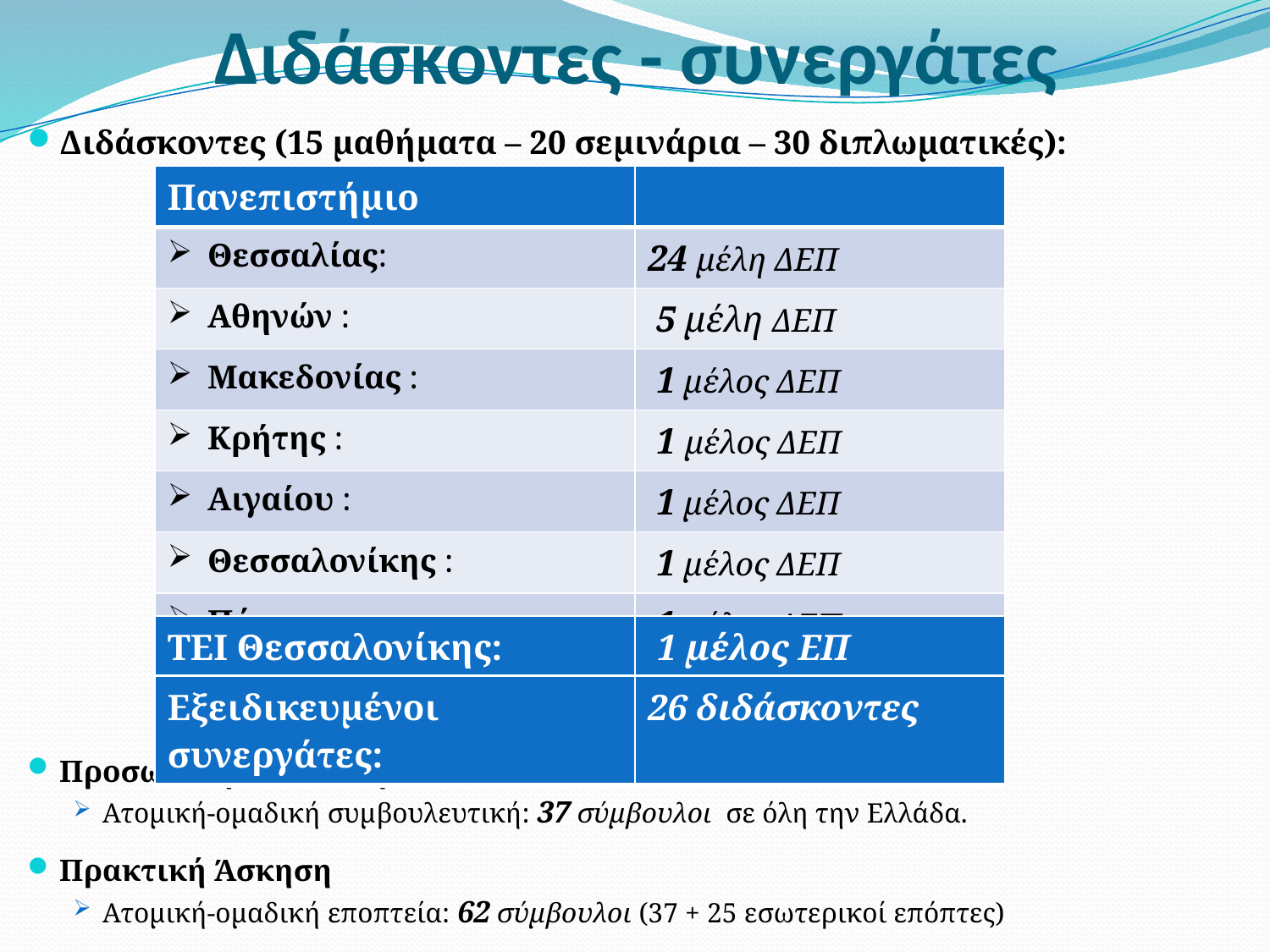

# Διδάσκοντες - συνεργάτες
Διδάσκοντες (15 μαθήματα – 20 σεμινάρια – 30 διπλωματικές):

Προσωπική Ανάπτυξη
Ατομική-ομαδική συμβουλευτική: 37 σύμβουλοι  σε όλη την Ελλάδα.

Πρακτική Άσκηση
Ατομική-ομαδική εποπτεία: 62 σύμβουλοι (37 + 25 εσωτερικοί επόπτες)

| Πανεπιστήμιο |  |
| --- | --- |
| Θεσσαλίας: | 24 μέλη ΔΕΠ |
| Αθηνών : | 5 μέλη ΔΕΠ |
| Μακεδονίας : | 1 μέλος ΔΕΠ |
| Κρήτης : | 1 μέλος ΔΕΠ |
| Αιγαίου : | 1 μέλος ΔΕΠ |
| Θεσσαλονίκης : | 1 μέλος ΔΕΠ |
| Πάντειο : | 1 μέλος ΔΕΠ |
| ΤΕΙ Θεσσαλονίκης: | 1 μέλος ΕΠ |
| --- | --- |
| Εξειδικευμένοι συνεργάτες: | 26 διδάσκοντες |
| --- | --- |